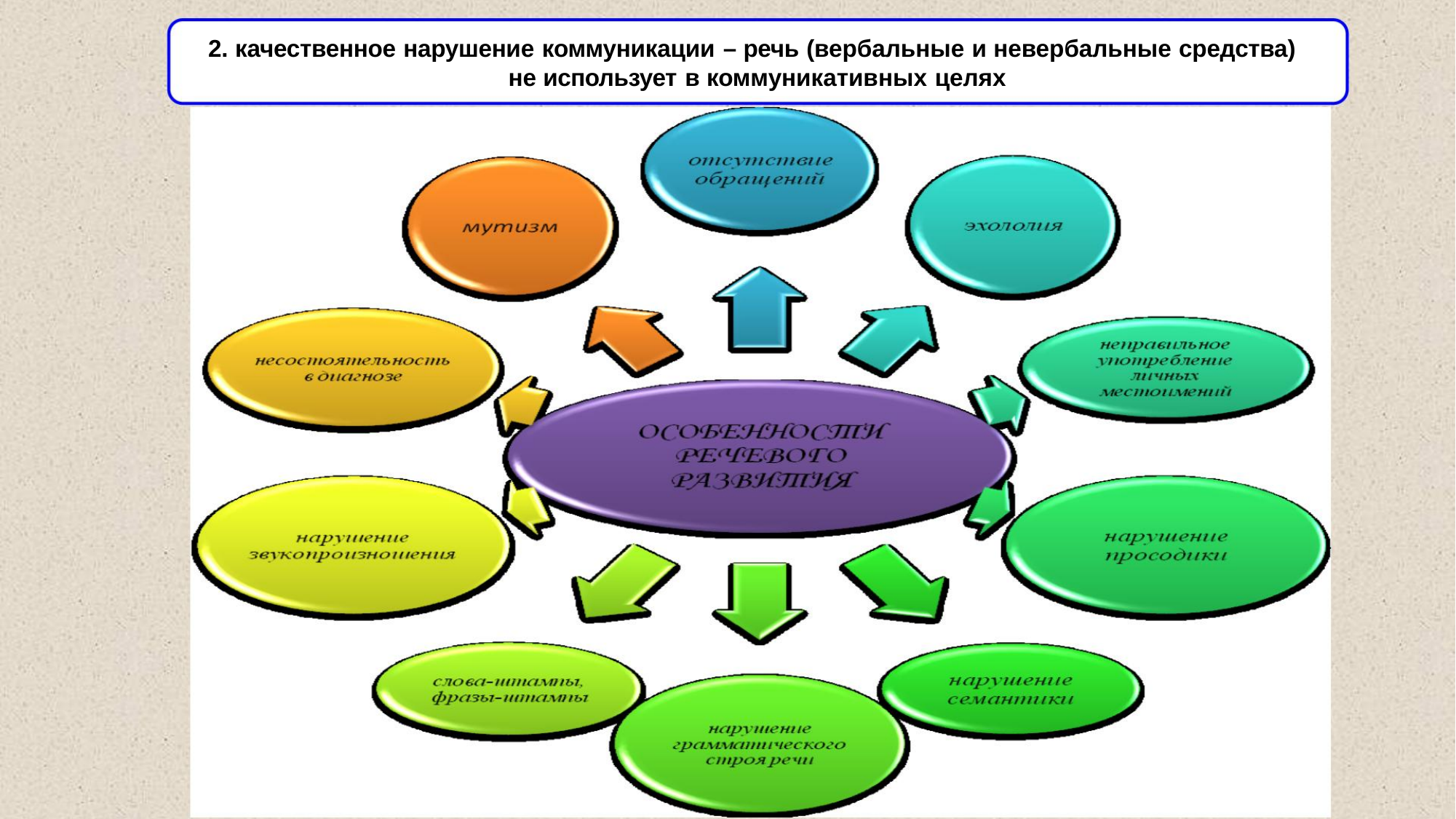

2. качественное нарушение коммуникации – речь (вербальные и невербальные средства)
не использует в коммуникативных целях